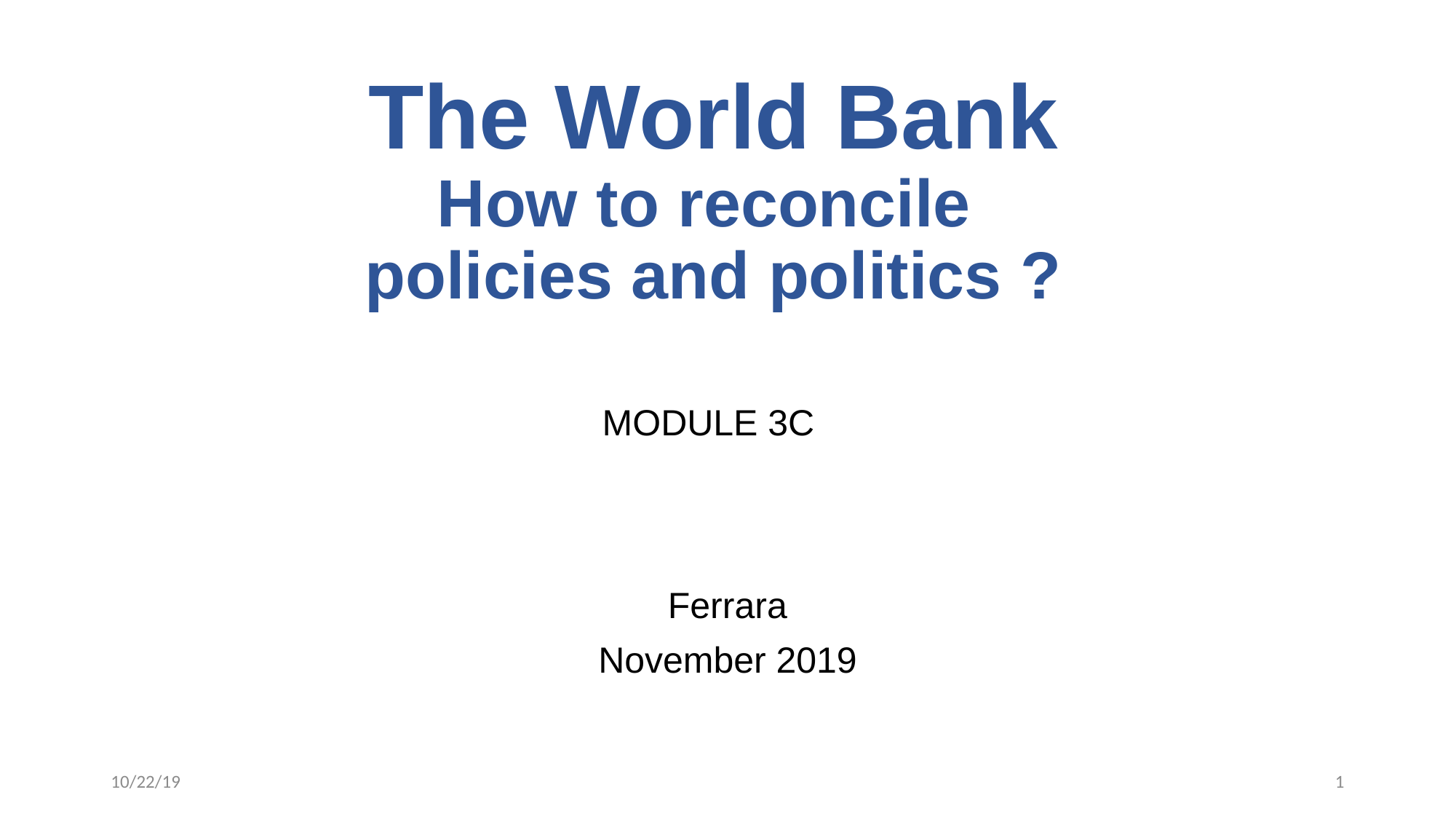

# The World Bank How to reconcile policies and politics ?
MODULE 3C
Ferrara
November 2019
10/22/19

1